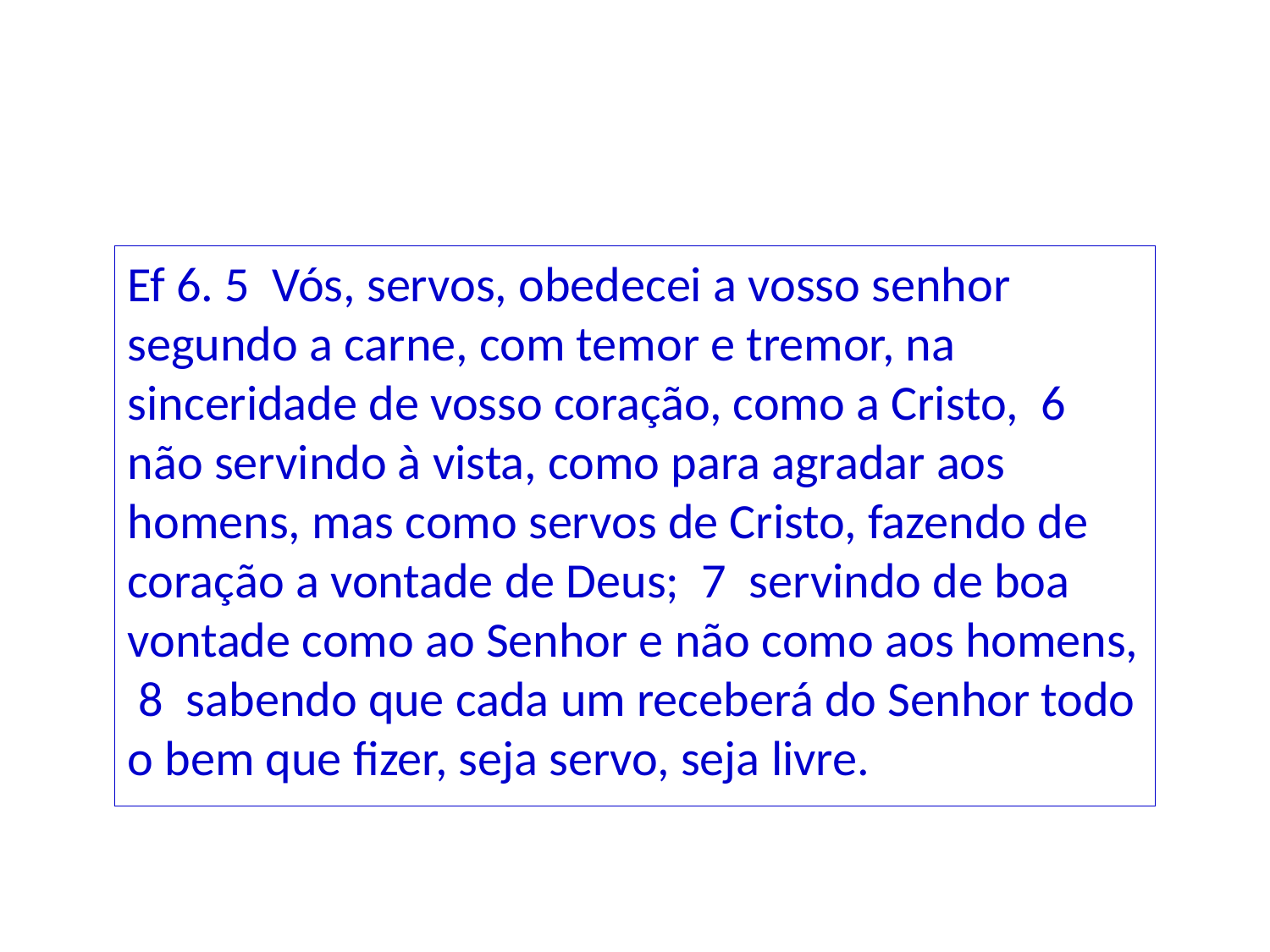

Ef 6. 5  Vós, servos, obedecei a vosso senhor segundo a carne, com temor e tremor, na sinceridade de vosso coração, como a Cristo,  6  não servindo à vista, como para agradar aos homens, mas como servos de Cristo, fazendo de coração a vontade de Deus;  7  servindo de boa vontade como ao Senhor e não como aos homens,  8  sabendo que cada um receberá do Senhor todo o bem que fizer, seja servo, seja livre.